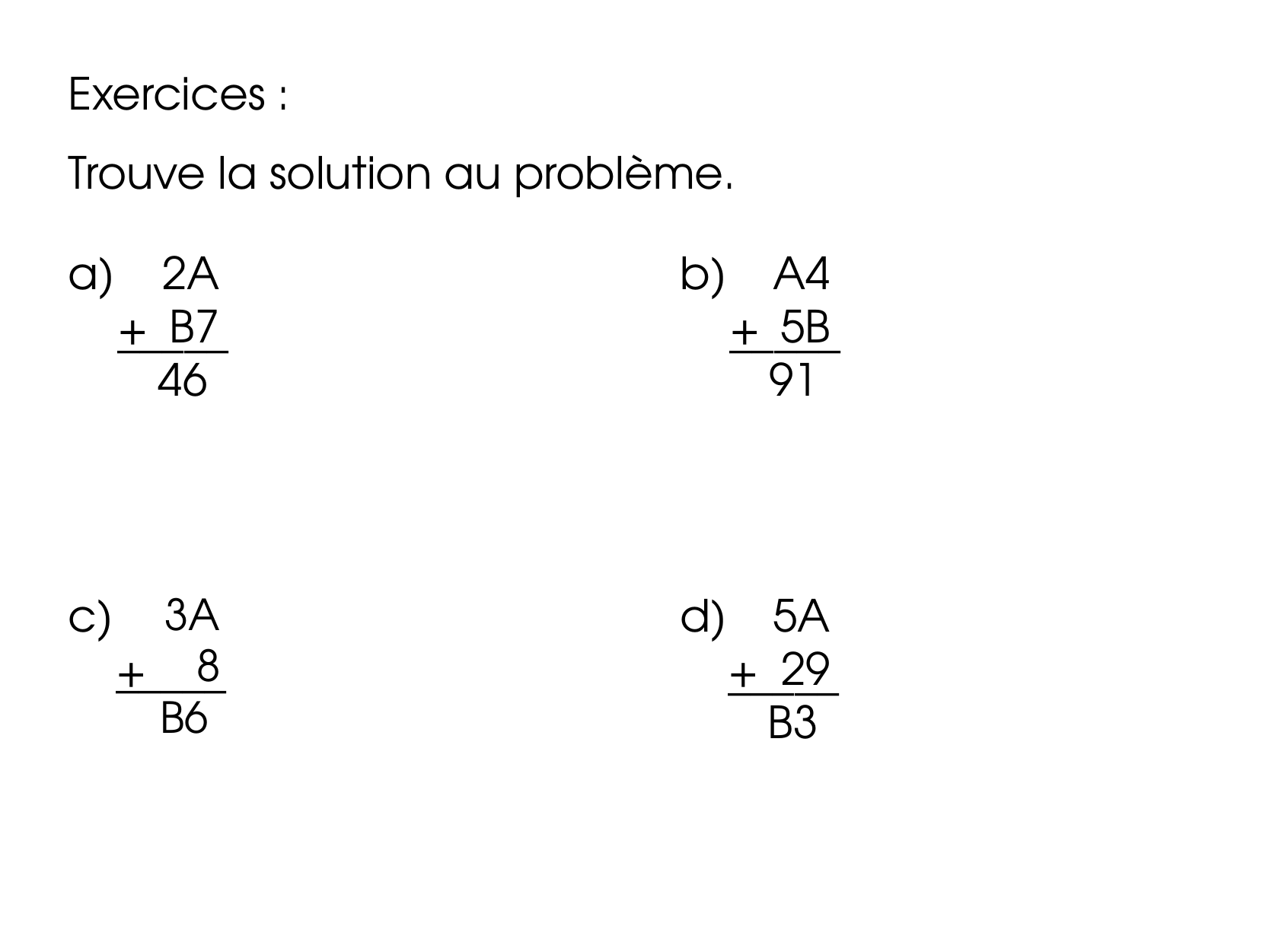

Exercices :
Trouve la solution au problème.
 2A
 B7
  46
a)
+

_____
b)
 A4
 5B
  91
+

_____
c)
3A
  8
 B6
+

_____
d)
5A​29
B3
+

_____